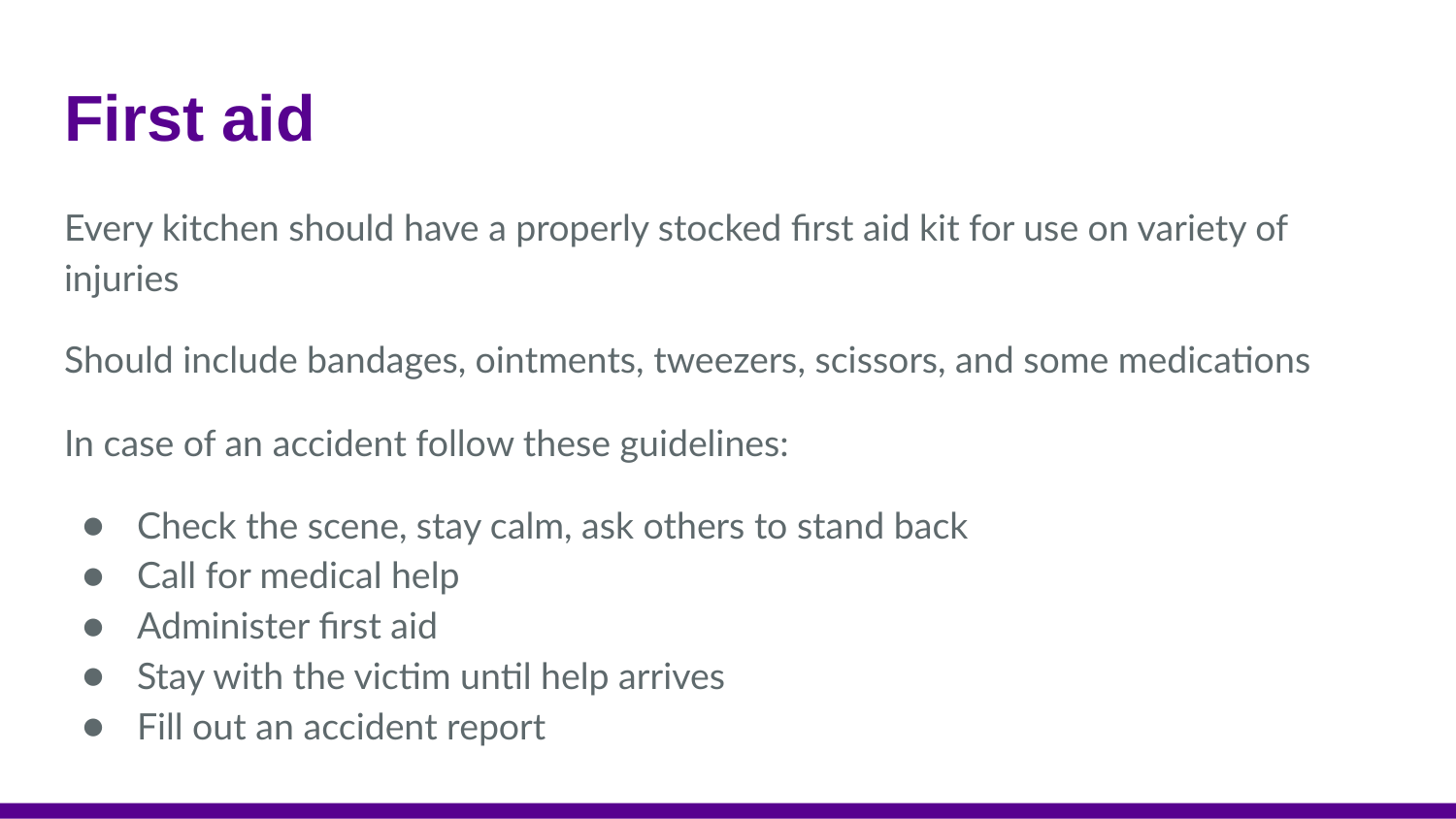

# First aid
Every kitchen should have a properly stocked first aid kit for use on variety of injuries
Should include bandages, ointments, tweezers, scissors, and some medications
In case of an accident follow these guidelines:
Check the scene, stay calm, ask others to stand back
Call for medical help
Administer first aid
Stay with the victim until help arrives
Fill out an accident report